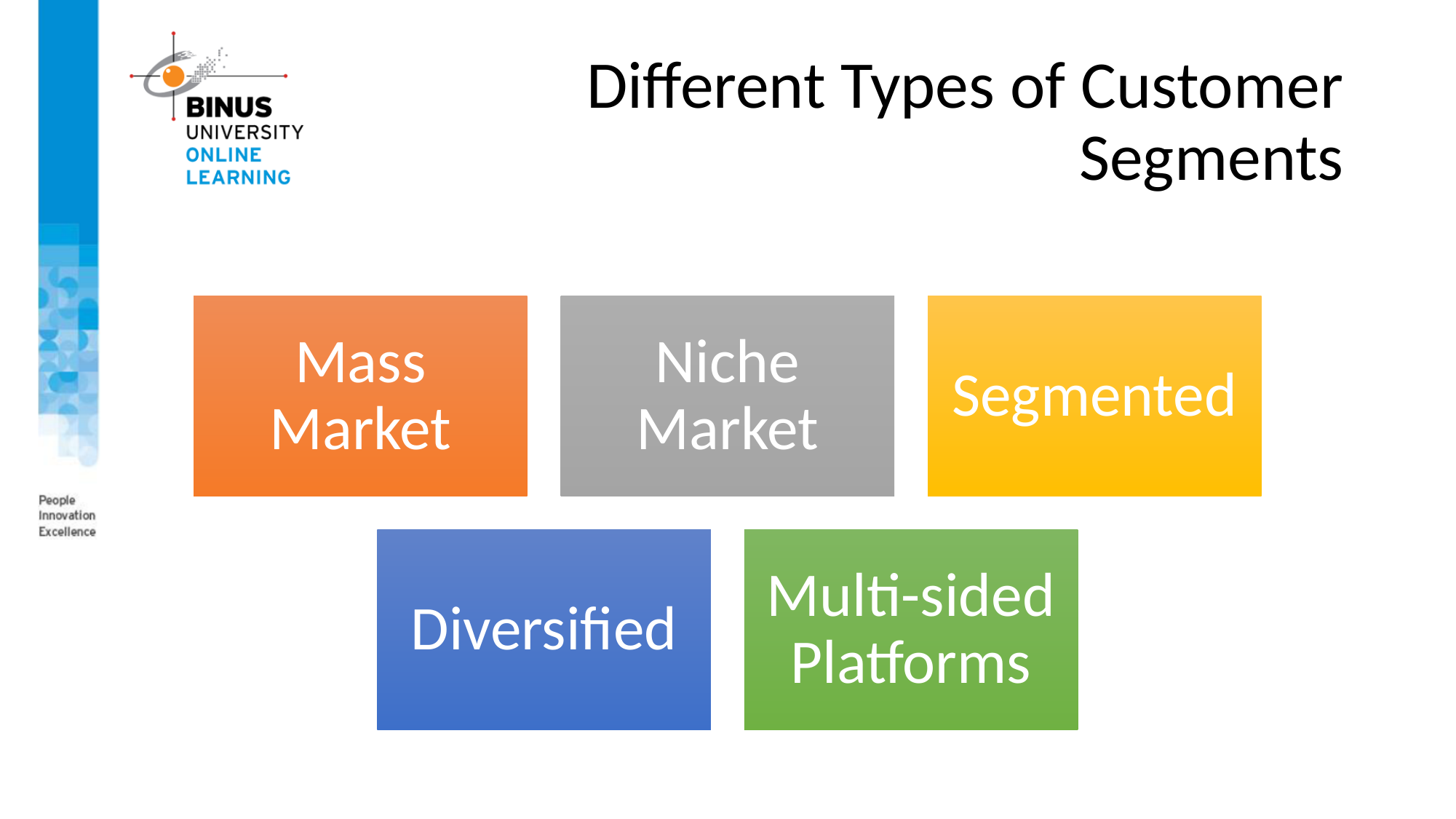

# Different Types of Customer Segments
Mass Market
Niche Market
Segmented
Diversified
Multi-sided Platforms